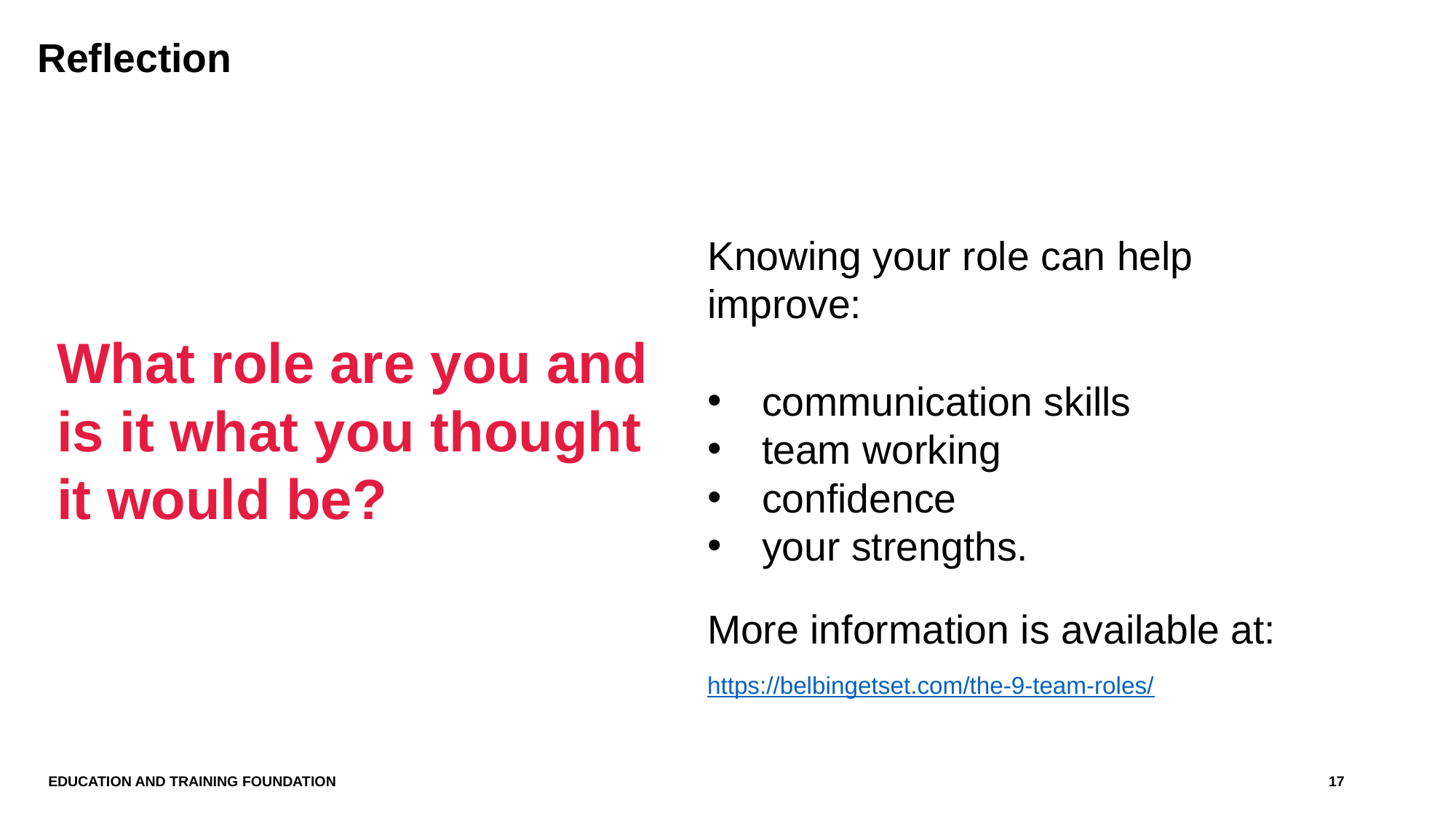

# Reflection

Knowing your role can help improve:

communication skills
team working
confidence
your strengths.
More information is available at:
https://belbingetset.com/the-9-team-roles/

What role are you and is it what you thought it would be?
17
Education and Training Foundation